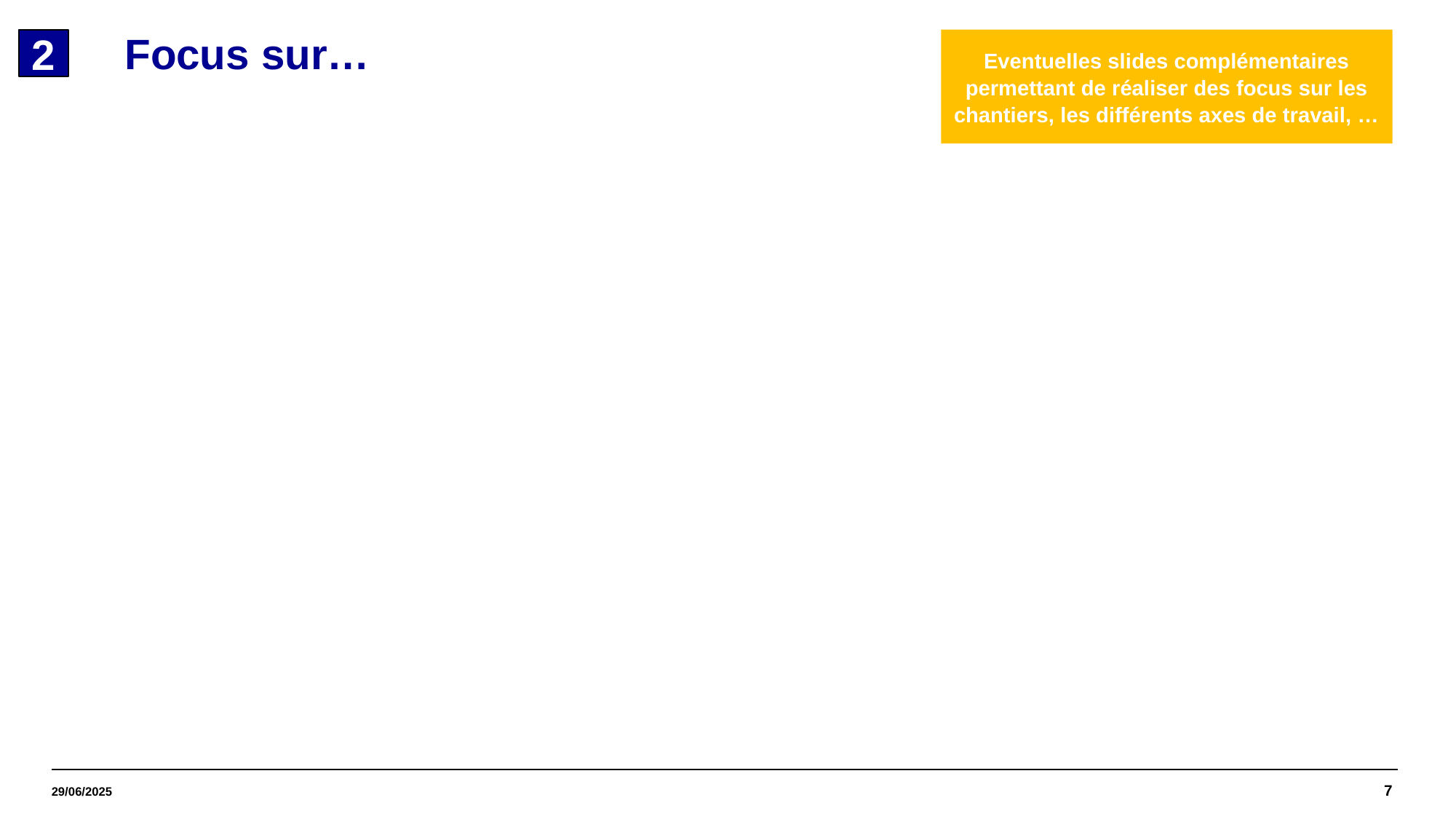

Focus sur…
2
Eventuelles slides complémentaires permettant de réaliser des focus sur les chantiers, les différents axes de travail, …
7
29/06/2025